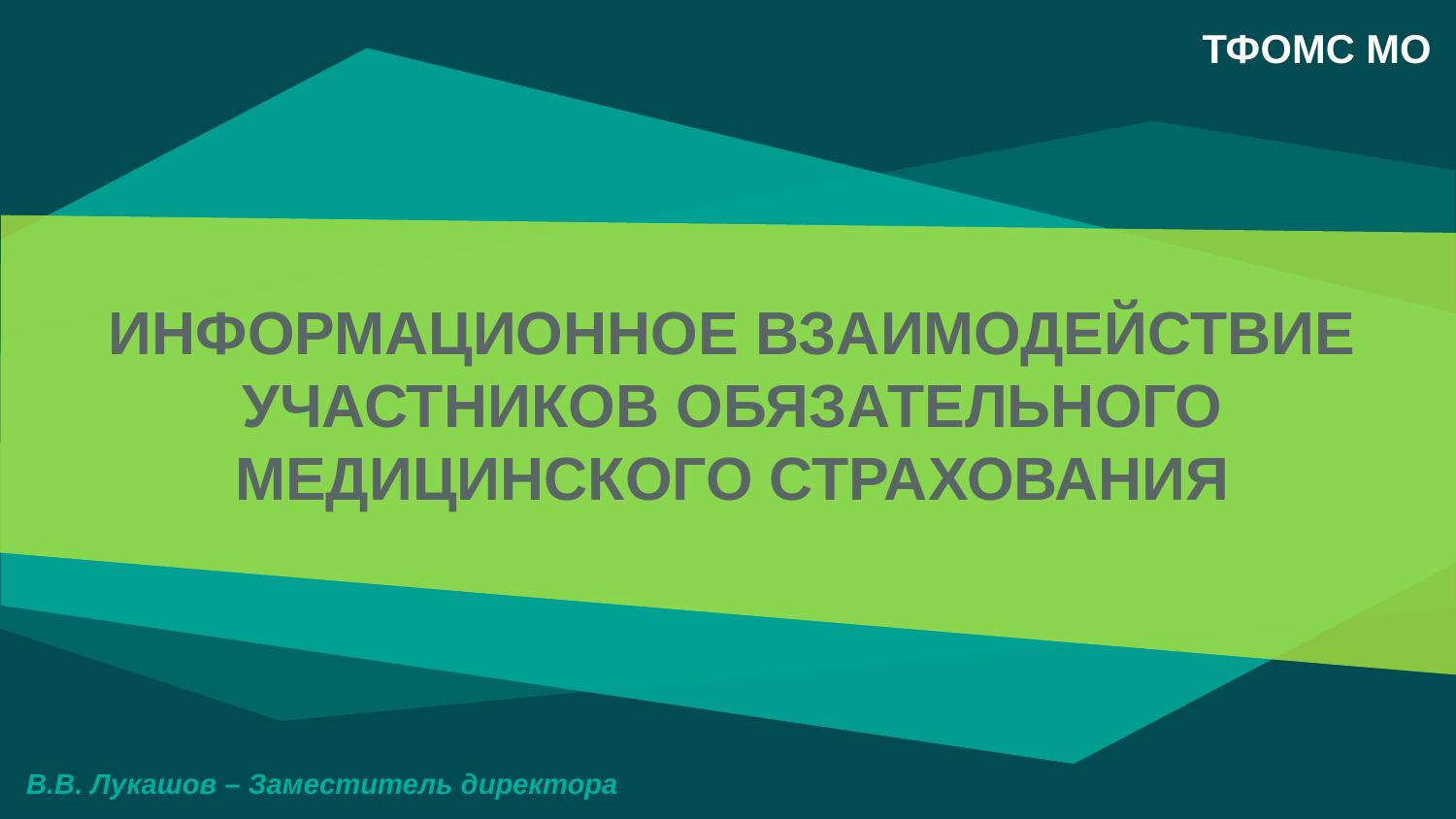

ТФОМС МО
# ИНФОРМАЦИОННОЕ ВЗАИМОДЕЙСТВИЕ УЧАСТНИКОВ ОБЯЗАТЕЛЬНОГО МЕДИЦИНСКОГО СТРАХОВАНИЯ
В.В. Лукашов – Заместитель директора